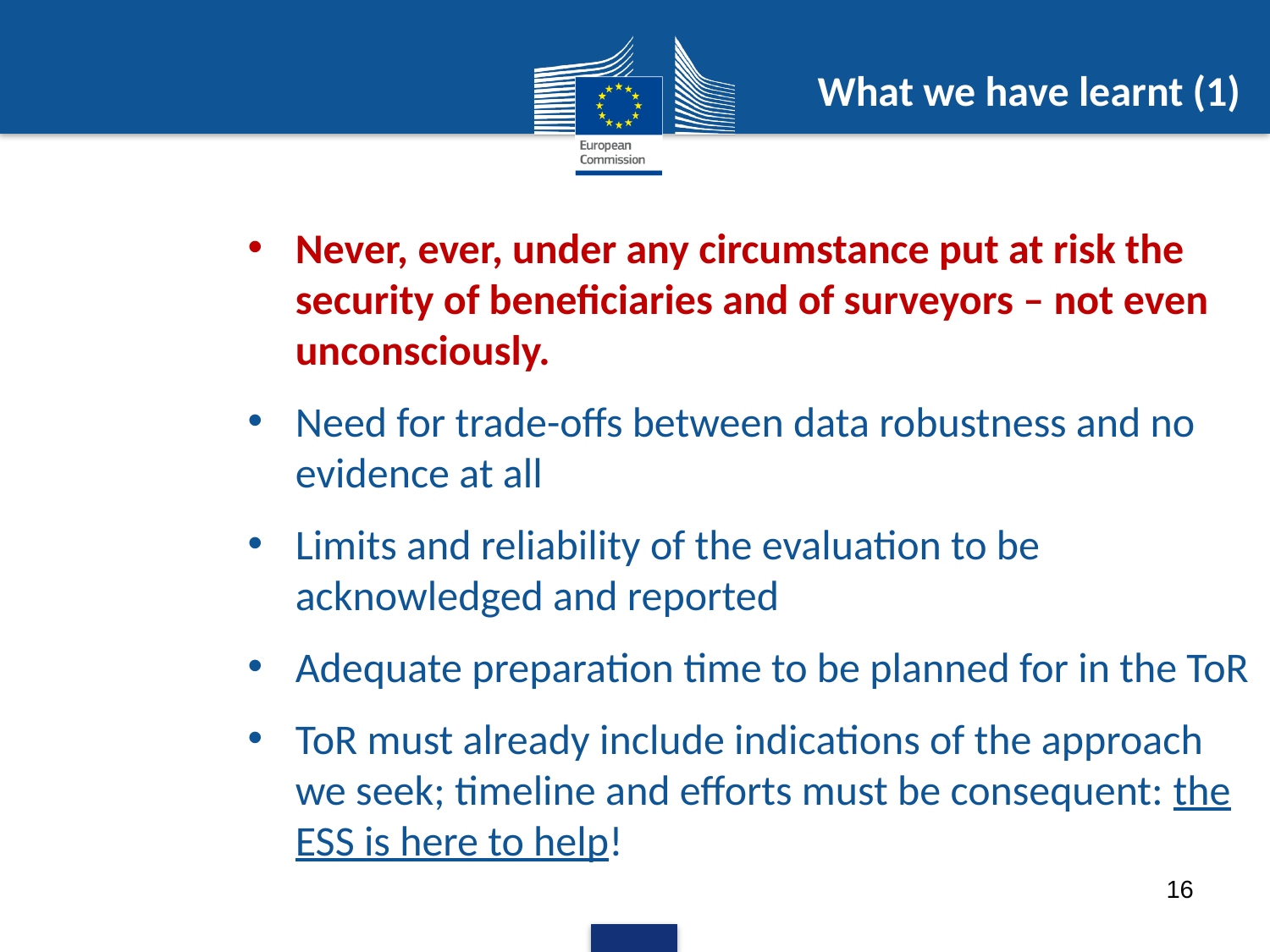

What we have learnt (1)
Never, ever, under any circumstance put at risk the security of beneficiaries and of surveyors – not even unconsciously.
Need for trade-offs between data robustness and no evidence at all
Limits and reliability of the evaluation to be acknowledged and reported
Adequate preparation time to be planned for in the ToR
ToR must already include indications of the approach we seek; timeline and efforts must be consequent: the ESS is here to help!
16